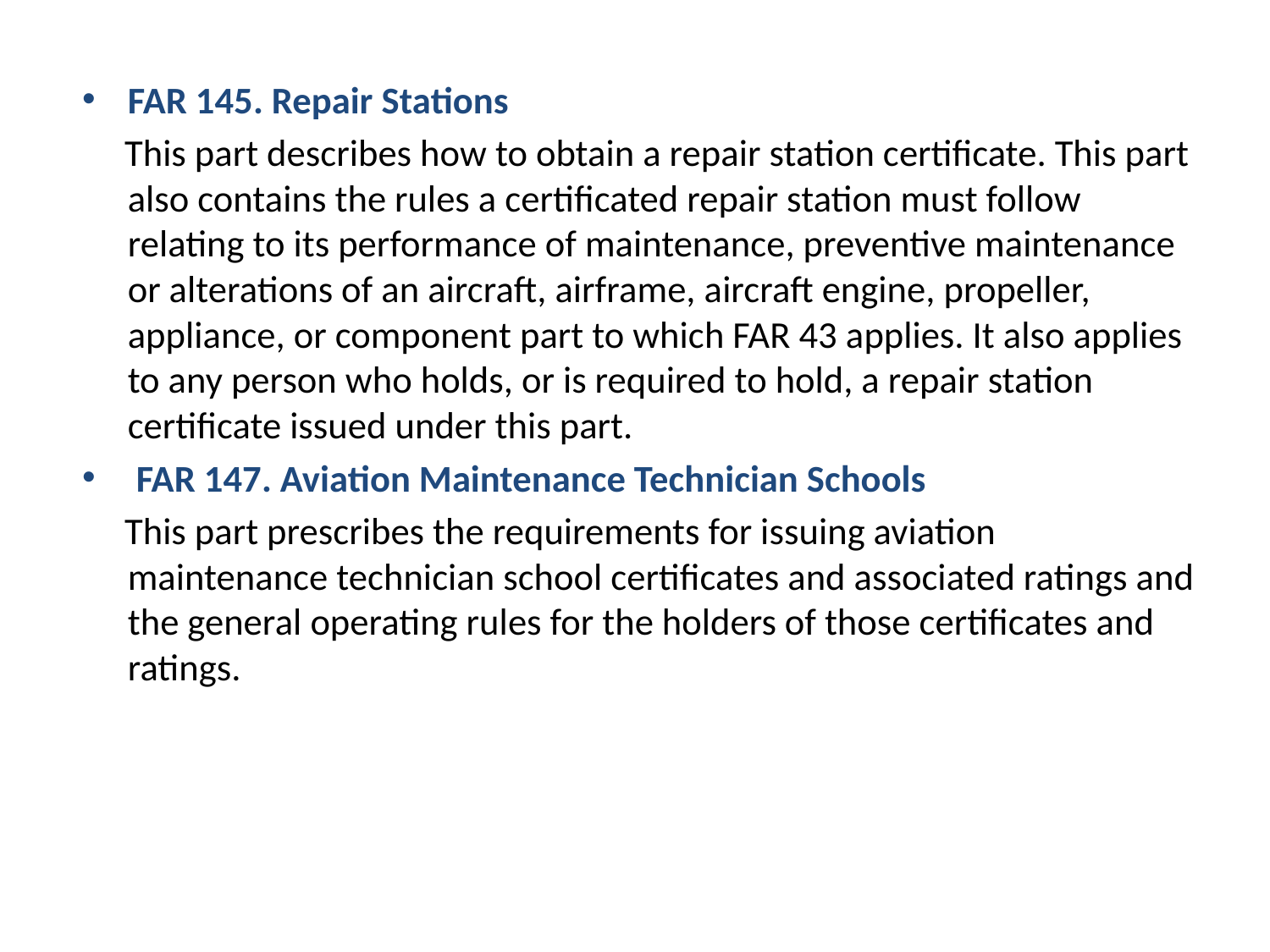

FAR 145. Repair Stations
     This part describes how to obtain a repair station certificate. This part also contains the rules a certificated repair station must follow relating to its performance of maintenance, preventive maintenance or alterations of an aircraft, airframe, aircraft engine, propeller, appliance, or component part to which FAR 43 applies. It also applies to any person who holds, or is required to hold, a repair station certificate issued under this part.
 FAR 147. Aviation Maintenance Technician Schools
     This part prescribes the requirements for issuing aviation maintenance technician school certificates and associated ratings and the general operating rules for the holders of those certificates and ratings.